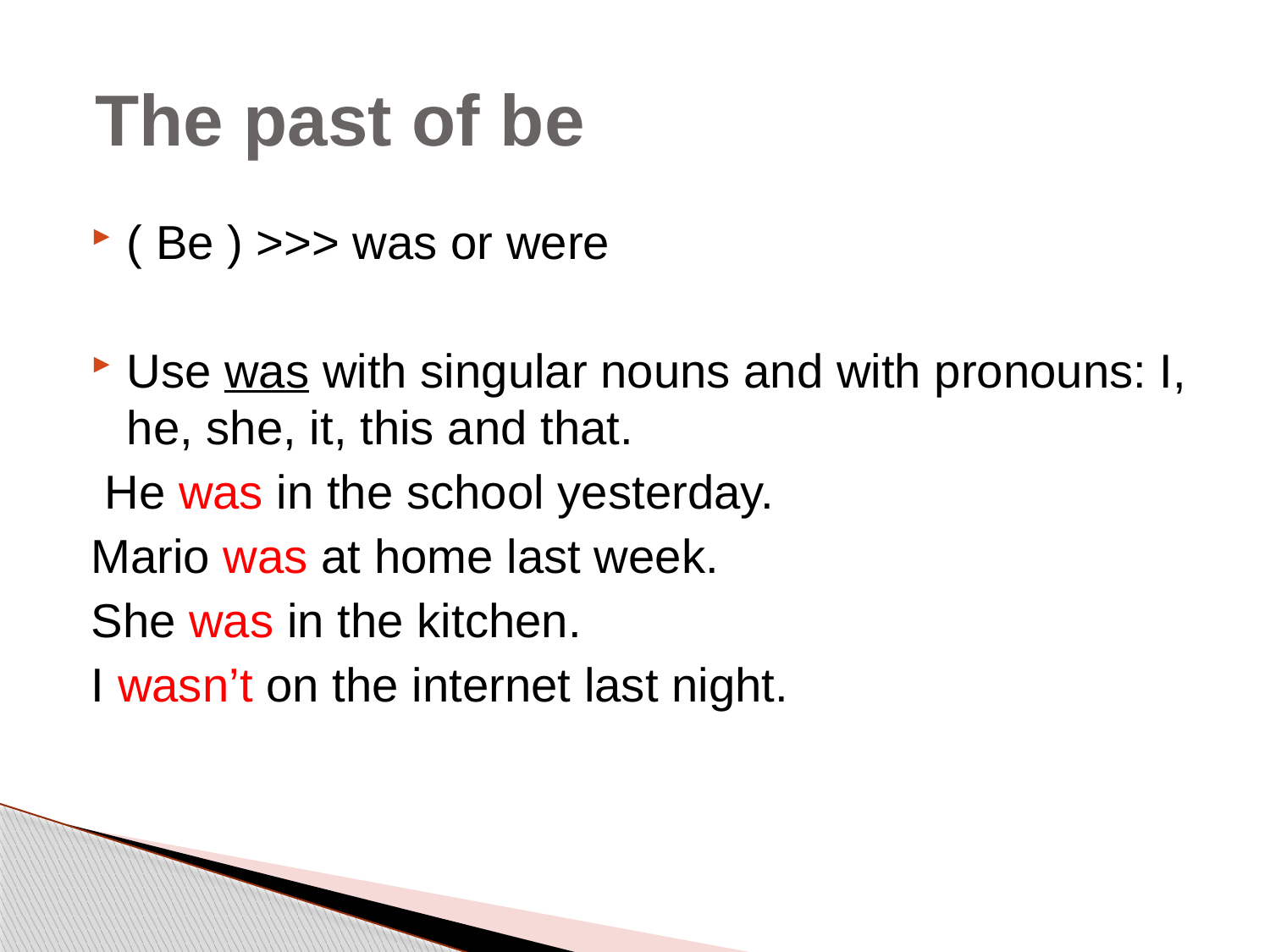

# The past of be
( Be ) >>> was or were

Use was with singular nouns and with pronouns: I, he, she, it, this and that.
 He was in the school yesterday.
Mario was at home last week.
She was in the kitchen.
I wasn’t on the internet last night.